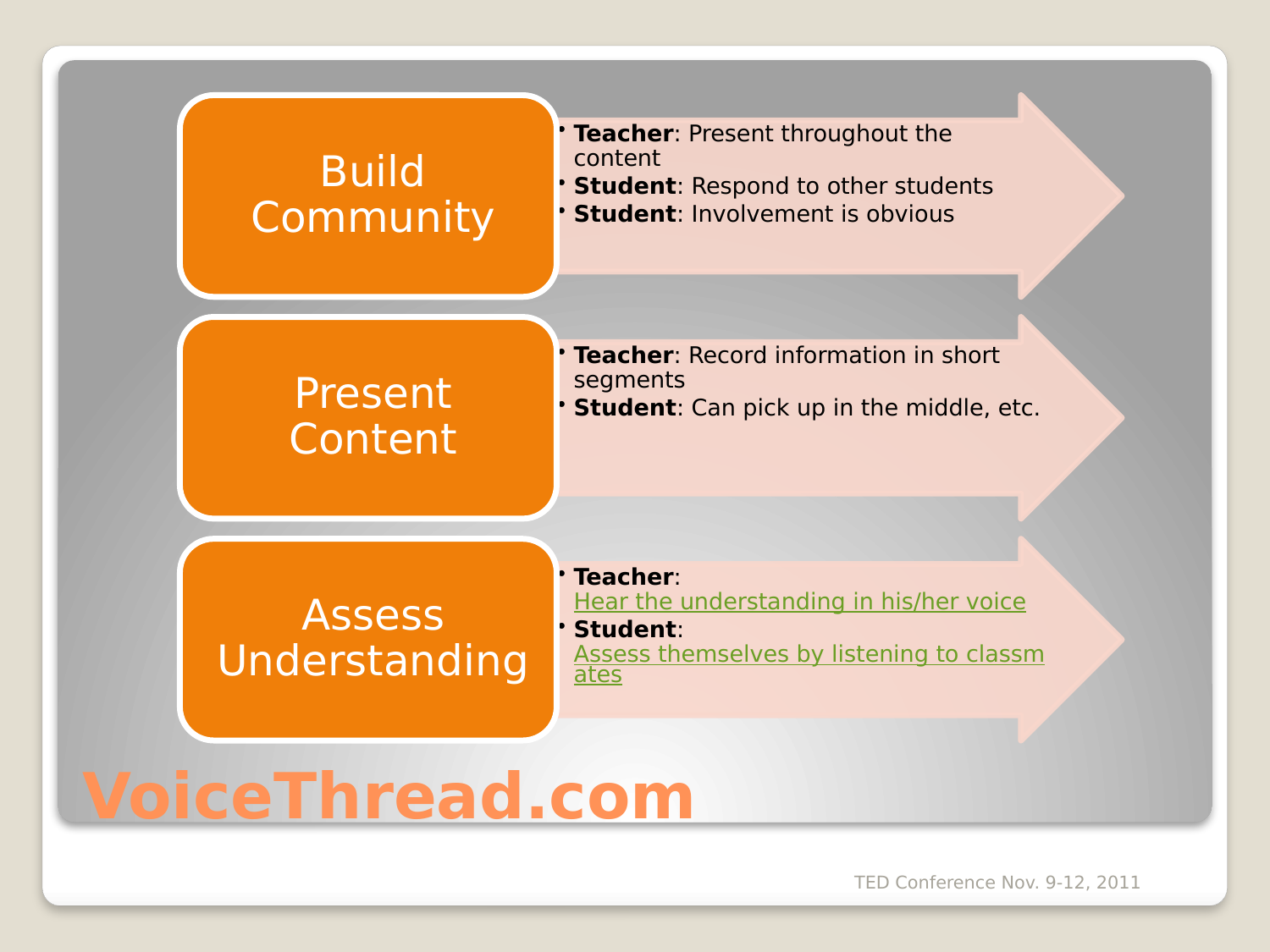

Teacher: Present throughout the content
Student: Respond to other students
Student: Involvement is obvious
Build Community
Teacher: Record information in short segments
Student: Can pick up in the middle, etc.
Present Content
Teacher: Hear the understanding in his/her voice
Student: Assess themselves by listening to classmates
Assess Understanding
# VoiceThread.com
TED Conference Nov. 9-12, 2011